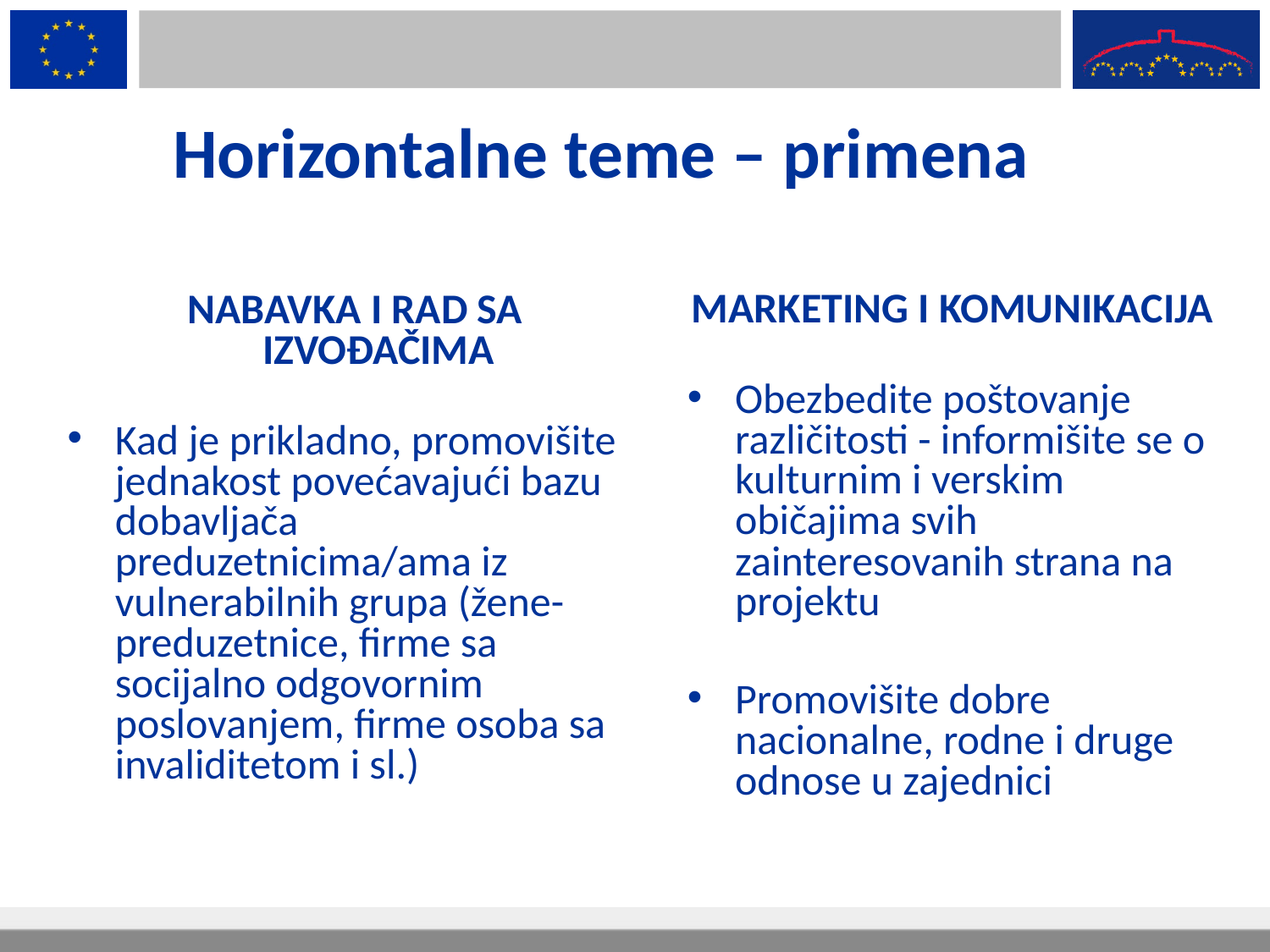

# Horizontalne teme – primena

MARKETING I KOMUNIKACIJA

Obezbedite poštovanje različitosti - informišite se o kulturnim i verskim običajima svih zainteresovanih strana na projektu

Promovišite dobre nacionalne, rodne i druge odnose u zajednici

NABAVKA I RAD SA IZVOĐAČIMA

Kad je prikladno, promovišite jednakost povećavajući bazu dobavljača preduzetnicima/ama iz vulnerabilnih grupa (žene-preduzetnice, firme sa socijalno odgovornim poslovanjem, firme osoba sa invaliditetom i sl.)